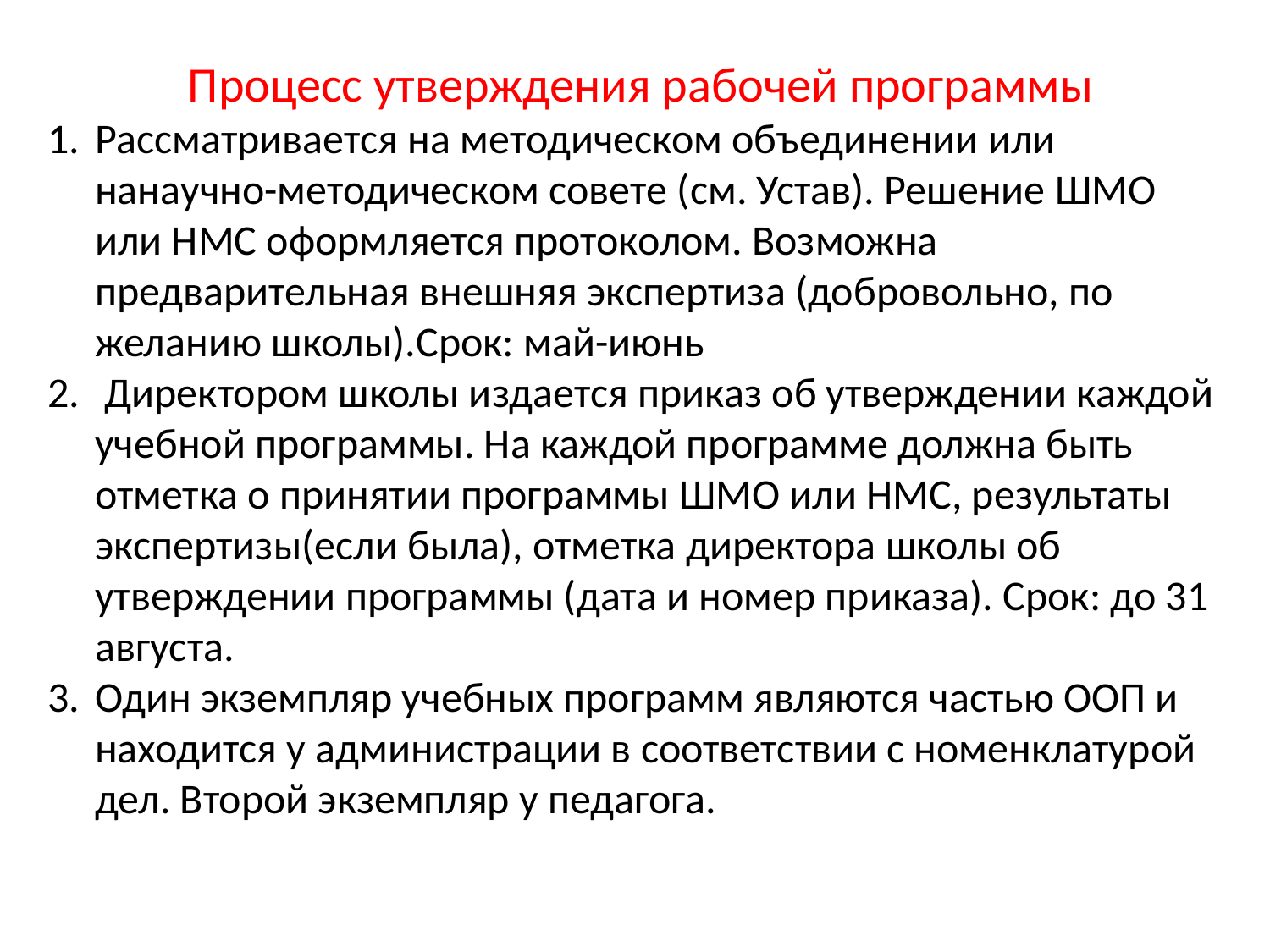

Процесс утверждения рабочей программы
Рассматривается на методическом объединении или нанаучно-методическом совете (см. Устав). Решение ШМО или НМС оформляется протоколом. Возможна предварительная внешняя экспертиза (добровольно, по желанию школы).Срок: май-июнь
 Директором школы издается приказ об утверждении каждой учебной программы. На каждой программе должна быть отметка о принятии программы ШМО или НМС, результаты экспертизы(если была), отметка директора школы об утверждении программы (дата и номер приказа). Срок: до 31 августа.
Один экземпляр учебных программ являются частью ООП и находится у администрации в соответствии с номенклатурой дел. Второй экземпляр у педагога.